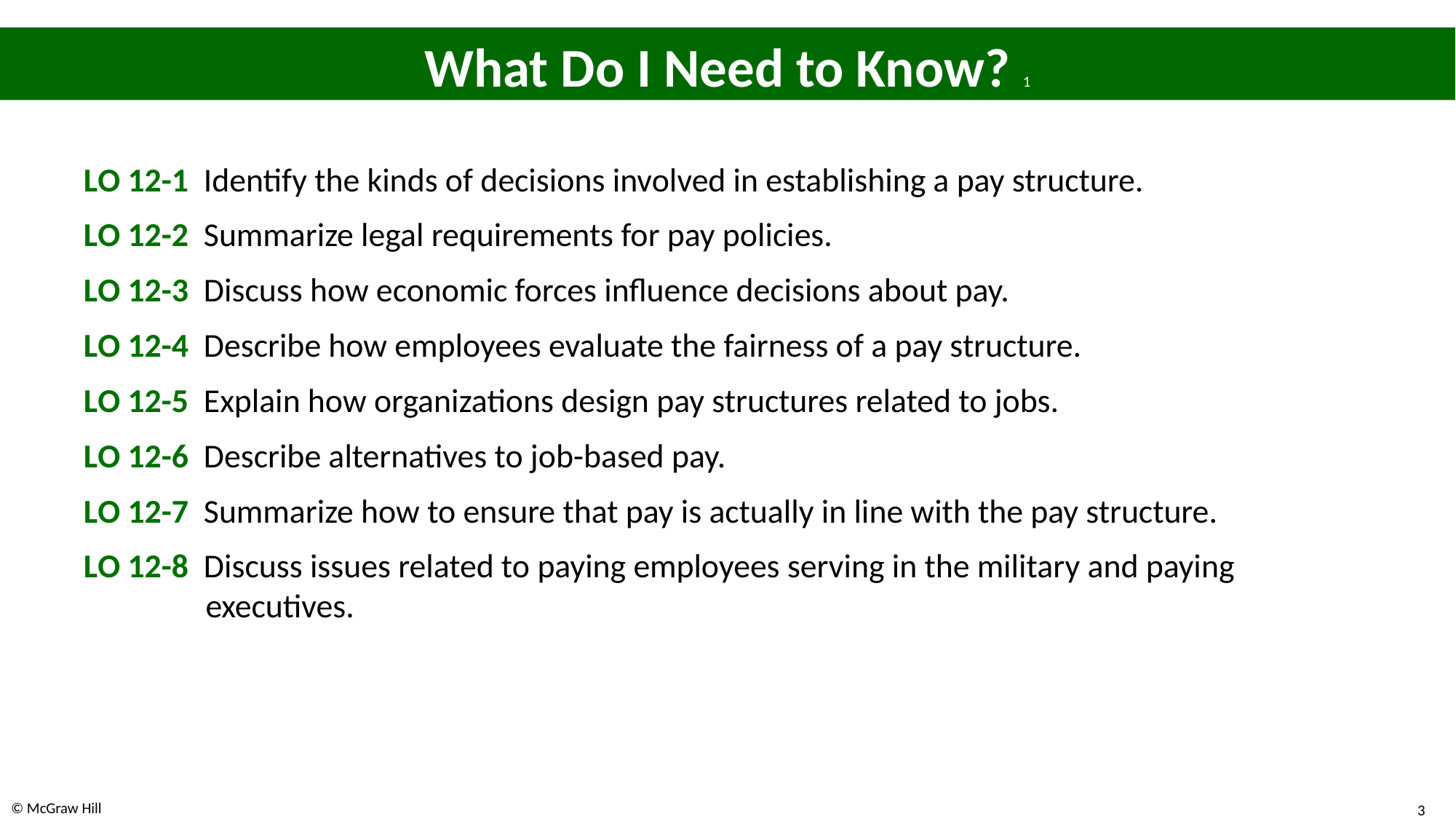

# What Do I Need to Know? 1
L O 12-1  Identify the kinds of decisions involved in establishing a pay structure.
L O 12-2  Summarize legal requirements for pay policies.
L O 12-3  Discuss how economic forces influence decisions about pay.
L O 12-4  Describe how employees evaluate the fairness of a pay structure.
L O 12-5  Explain how organizations design pay structures related to jobs.
L O 12-6  Describe alternatives to job-based pay.
L O 12-7  Summarize how to ensure that pay is actually in line with the pay structure.
L O 12-8  Discuss issues related to paying employees serving in the military and paying executives.